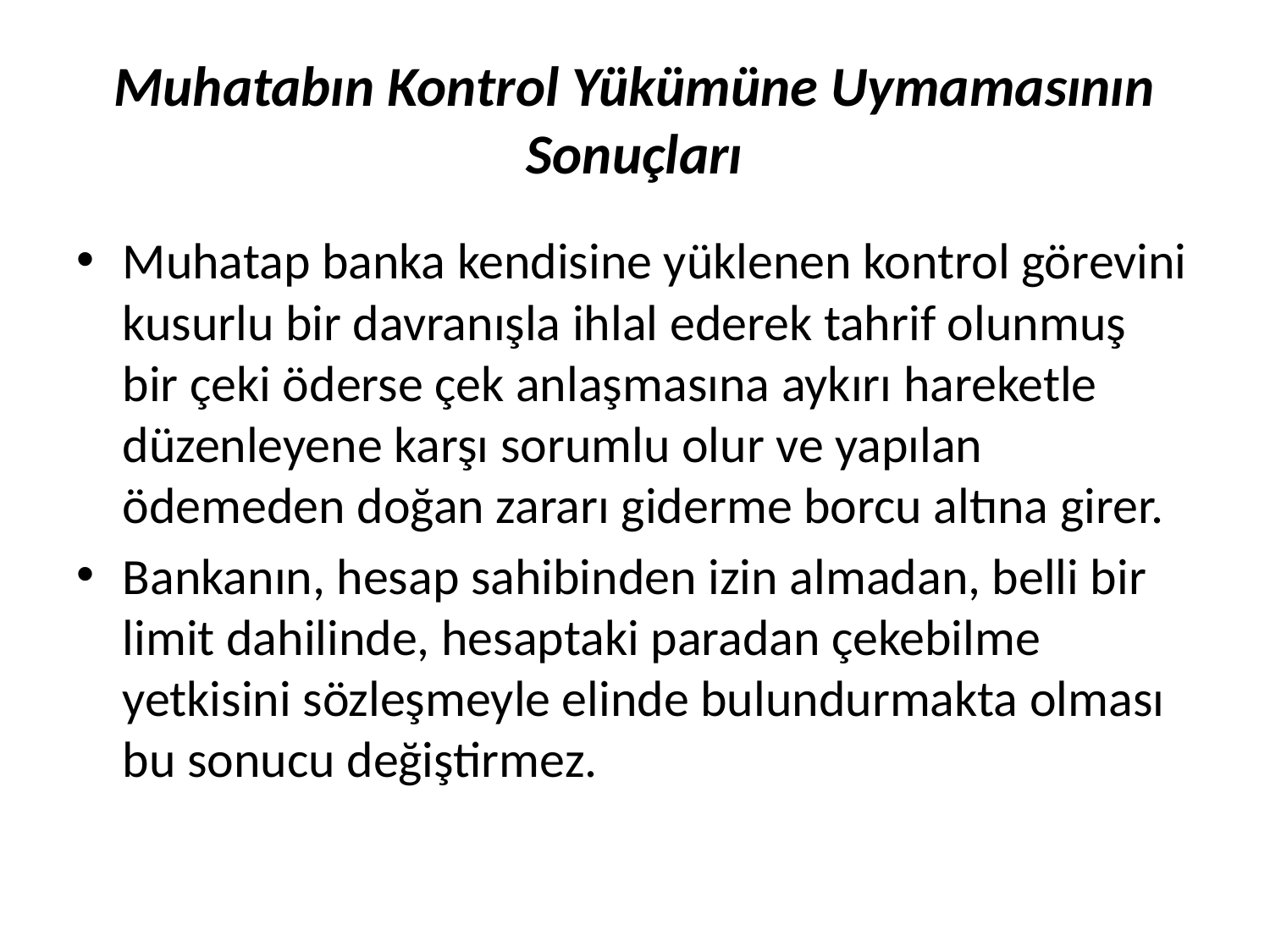

# Muhatabın Kontrol Yükümüne Uymamasının Sonuçları
Muhatap banka kendisine yüklenen kontrol görevini kusurlu bir davranışla ihlal ederek tahrif olunmuş bir çeki öderse çek anlaşmasına aykırı hareketle düzenleyene karşı sorumlu olur ve yapılan ödemeden doğan zararı giderme borcu altına girer.
Bankanın, hesap sahibinden izin almadan, belli bir limit dahilinde, hesaptaki paradan çekebilme yetkisini sözleşmeyle elinde bulundurmakta olması bu sonucu değiştirmez.